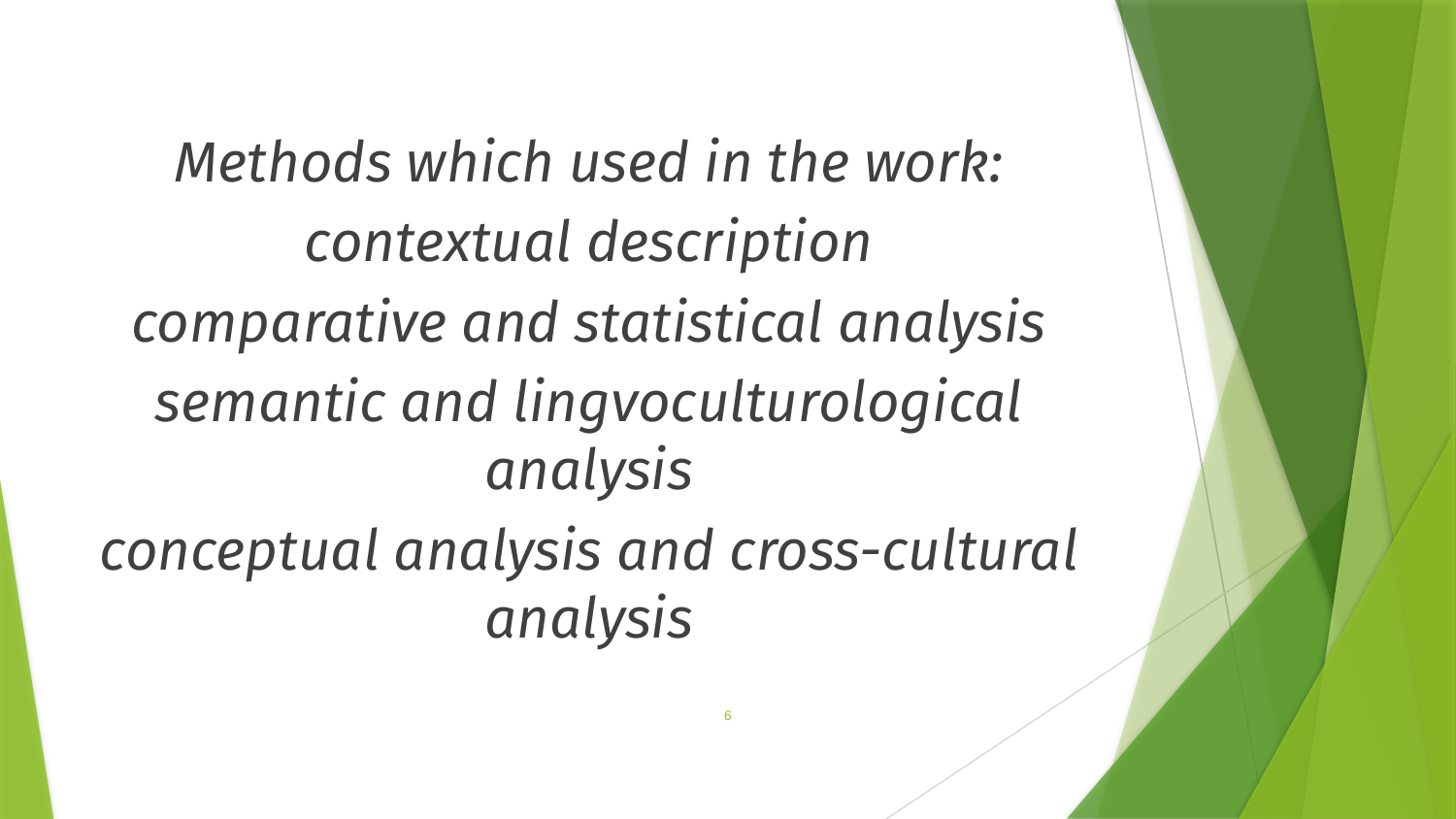

Methods which used in the work:
contextual description
comparative and statistical analysis
semantic and lingvoculturological analysis
conceptual analysis and cross-cultural analysis

6